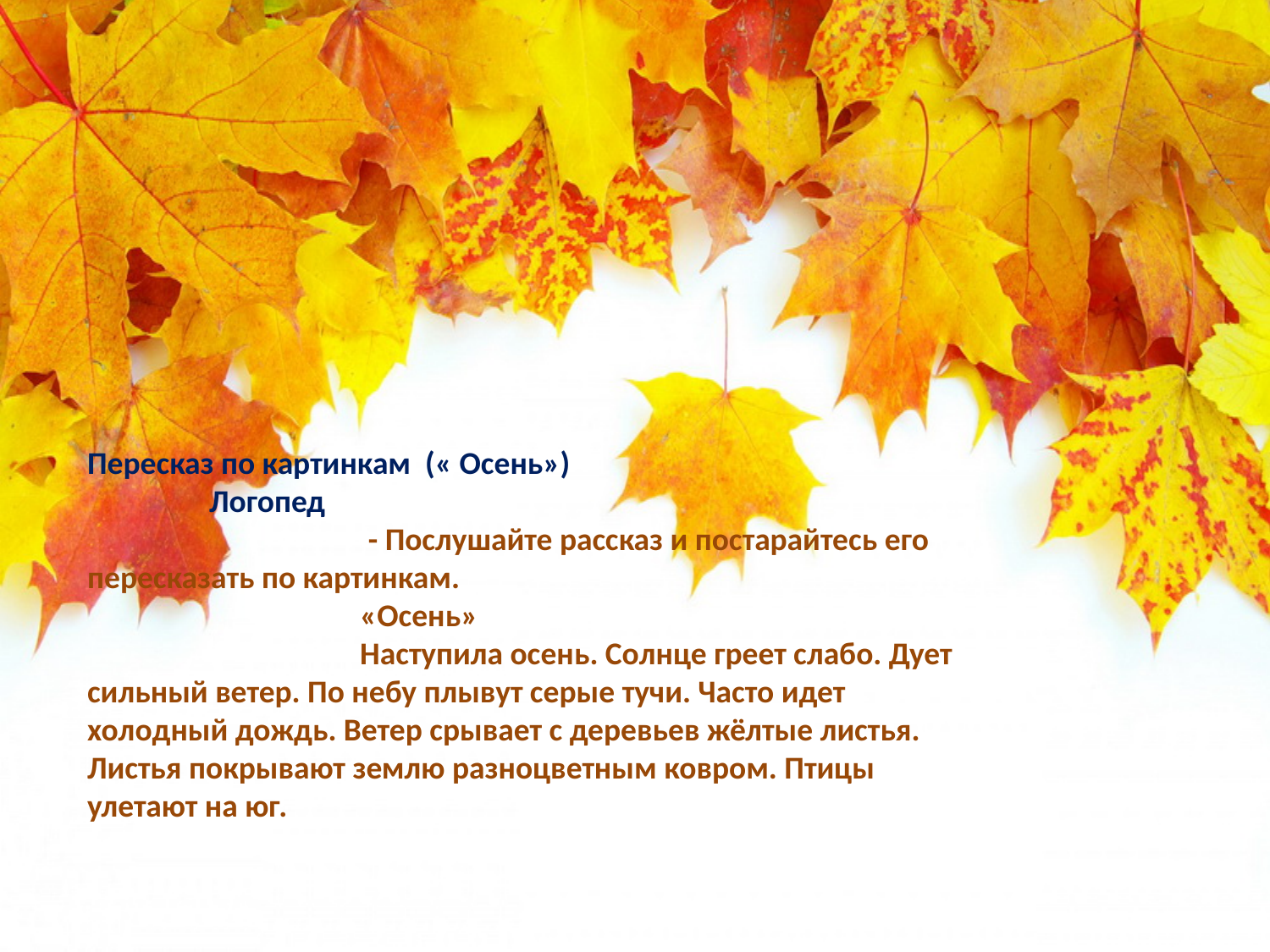

Пересказ по картинкам  (« Осень»)                                                                        Логопед                                                                                                                                - Послушайте рассказ и постарайтесь его пересказать по картинкам.                                                                                                            «Осень»                                                                                                          Наступила осень. Солнце греет слабо. Дует сильный ветер. По небу плывут серые тучи. Часто идет холодный дождь. Ветер срывает с деревьев жёлтые листья. Листья покрывают землю разноцветным ковром. Птицы улетают на юг.